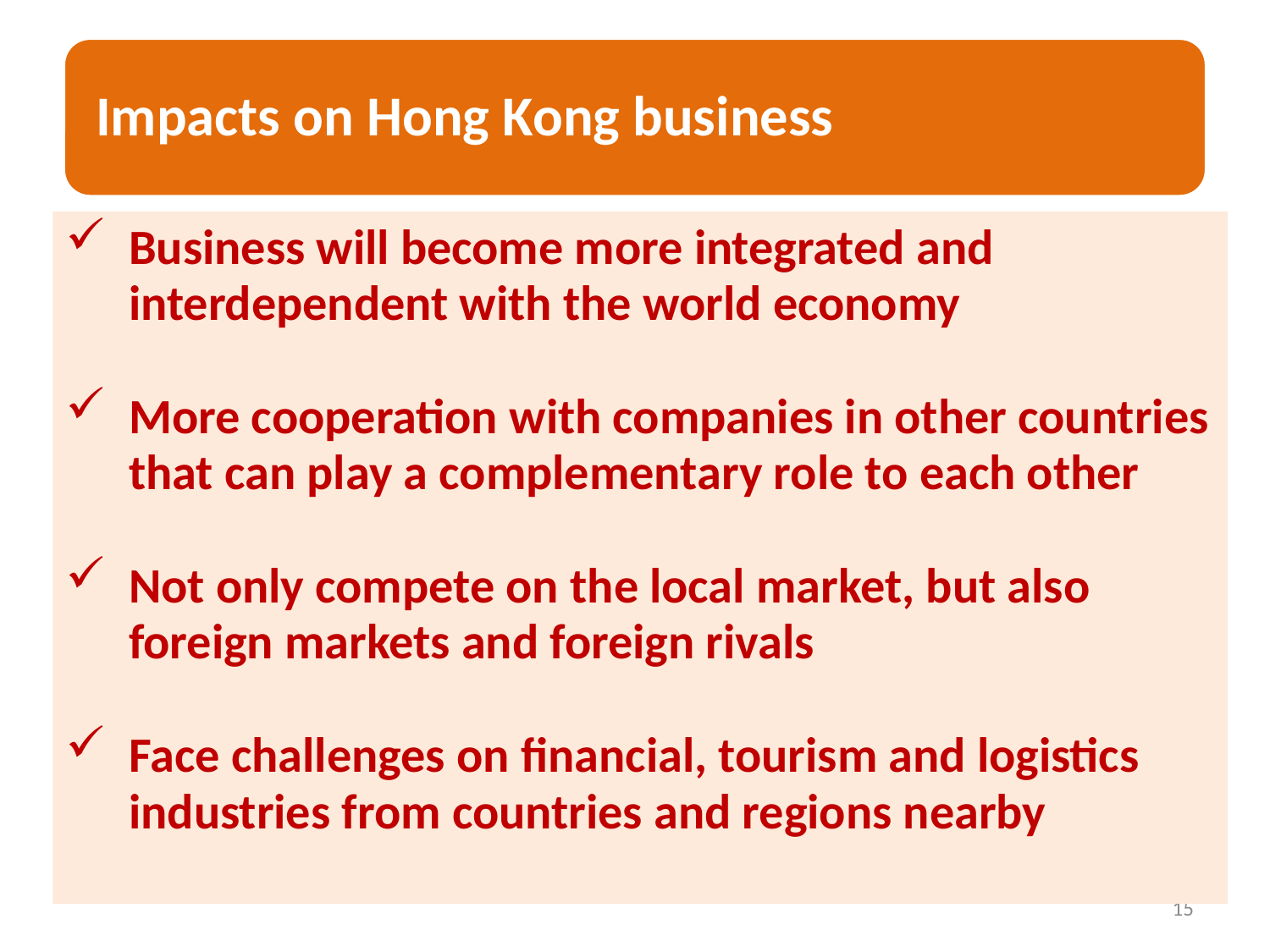

Impacts on Hong Kong business
Business will become more integrated and interdependent with the world economy

More cooperation with companies in other countries that can play a complementary role to each other

Not only compete on the local market, but also foreign markets and foreign rivals

Face challenges on financial, tourism and logistics  industries from countries and regions nearby

15